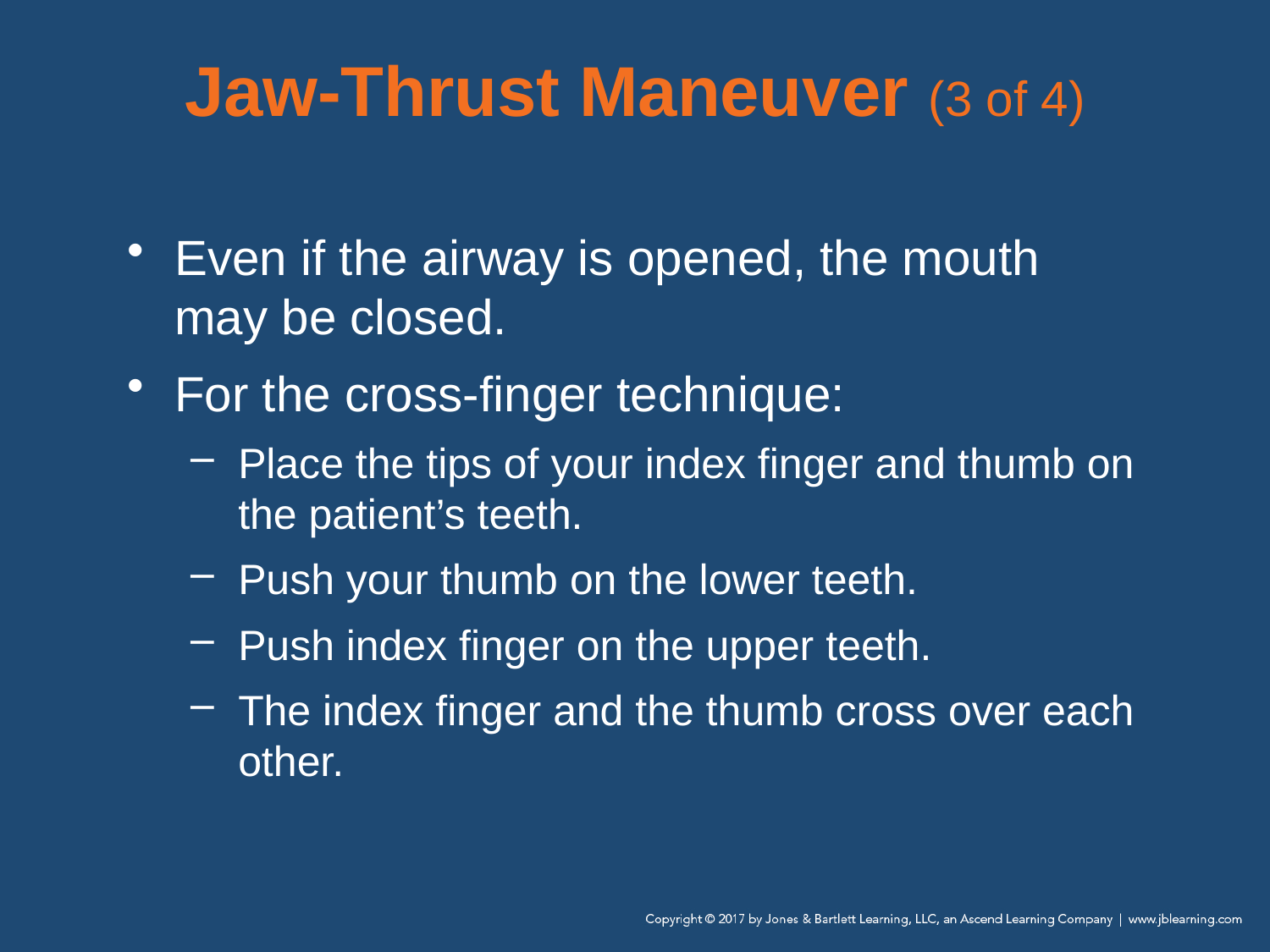

# Jaw-Thrust Maneuver (3 of 4)
Even if the airway is opened, the mouth may be closed.
For the cross-finger technique:
Place the tips of your index finger and thumb on the patient’s teeth.
Push your thumb on the lower teeth.
Push index finger on the upper teeth.
The index finger and the thumb cross over each other.